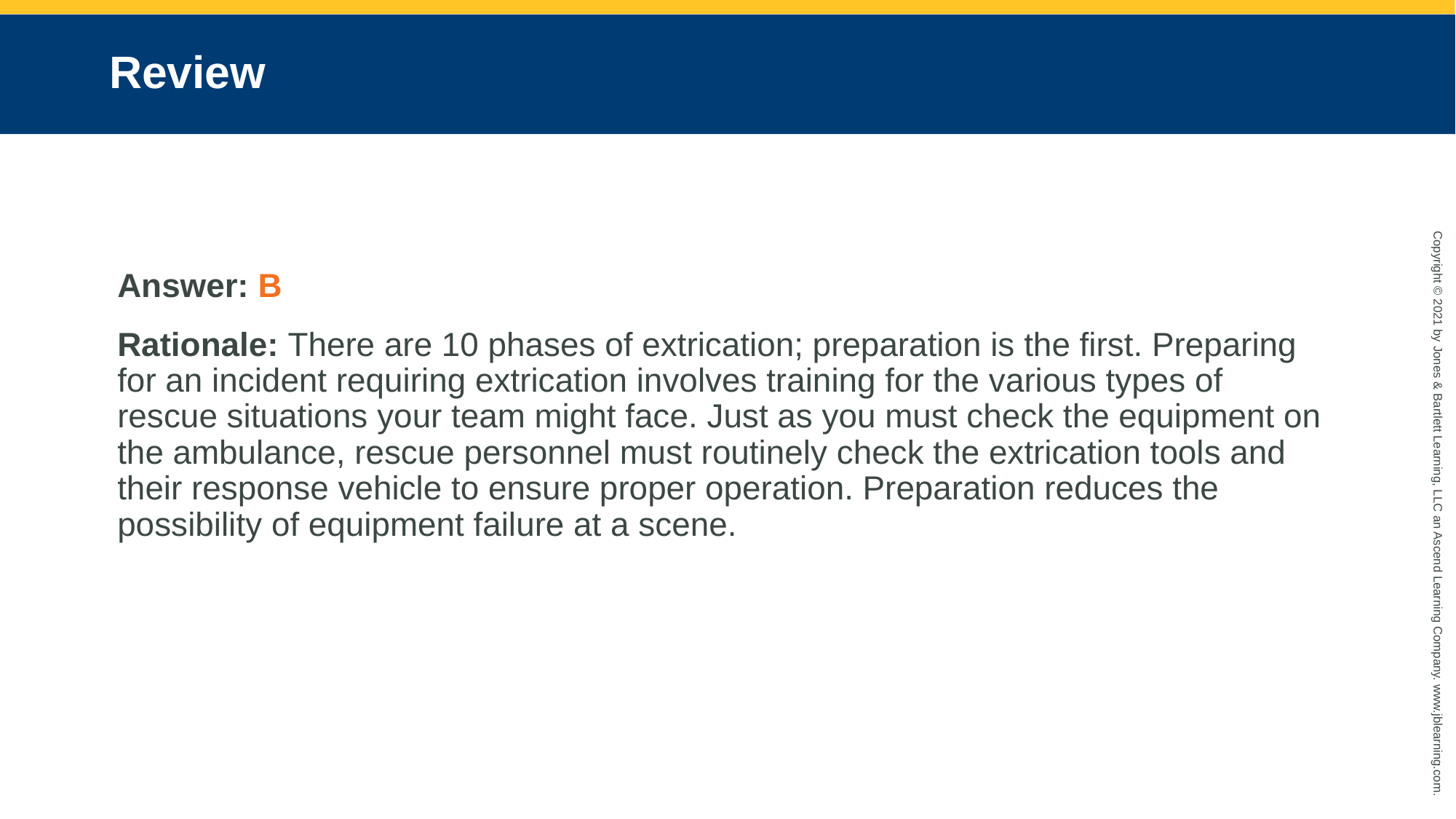

# Review
Answer: B
Rationale: There are 10 phases of extrication; preparation is the first. Preparing for an incident requiring extrication involves training for the various types of rescue situations your team might face. Just as you must check the equipment on the ambulance, rescue personnel must routinely check the extrication tools and their response vehicle to ensure proper operation. Preparation reduces the possibility of equipment failure at a scene.